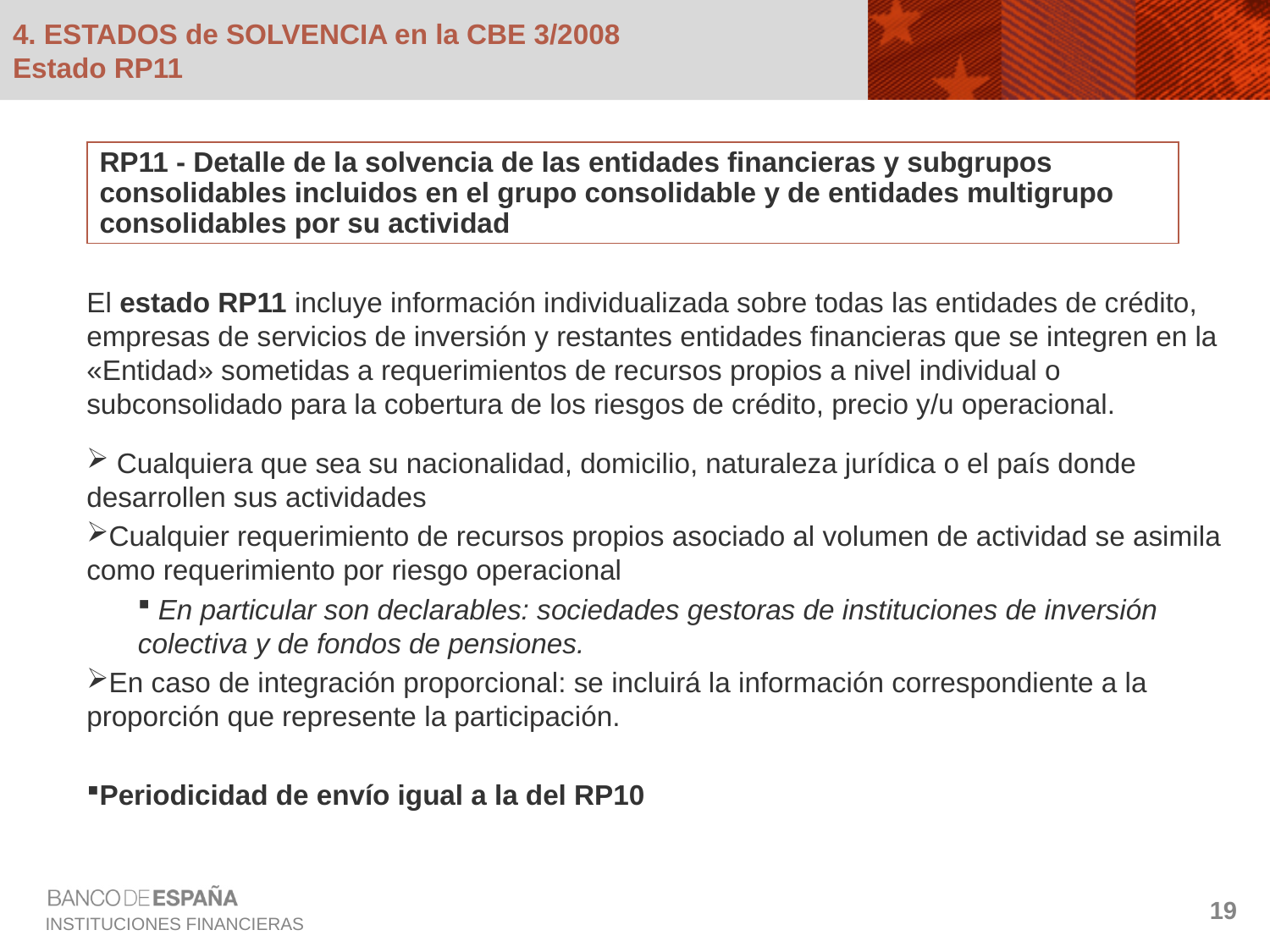

4. ESTADOS de SOLVENCIA en la CBE 3/2008
Estado RP11
RP11 - Detalle de la solvencia de las entidades financieras y subgrupos consolidables incluidos en el grupo consolidable y de entidades multigrupo consolidables por su actividad
El estado RP11 incluye información individualizada sobre todas las entidades de crédito, empresas de servicios de inversión y restantes entidades financieras que se integren en la «Entidad» sometidas a requerimientos de recursos propios a nivel individual o subconsolidado para la cobertura de los riesgos de crédito, precio y/u operacional.

 Cualquiera que sea su nacionalidad, domicilio, naturaleza jurídica o el país donde desarrollen sus actividades
Cualquier requerimiento de recursos propios asociado al volumen de actividad se asimila como requerimiento por riesgo operacional
 En particular son declarables: sociedades gestoras de instituciones de inversión colectiva y de fondos de pensiones.
En caso de integración proporcional: se incluirá la información correspondiente a la proporción que represente la participación.

Periodicidad de envío igual a la del RP10
19